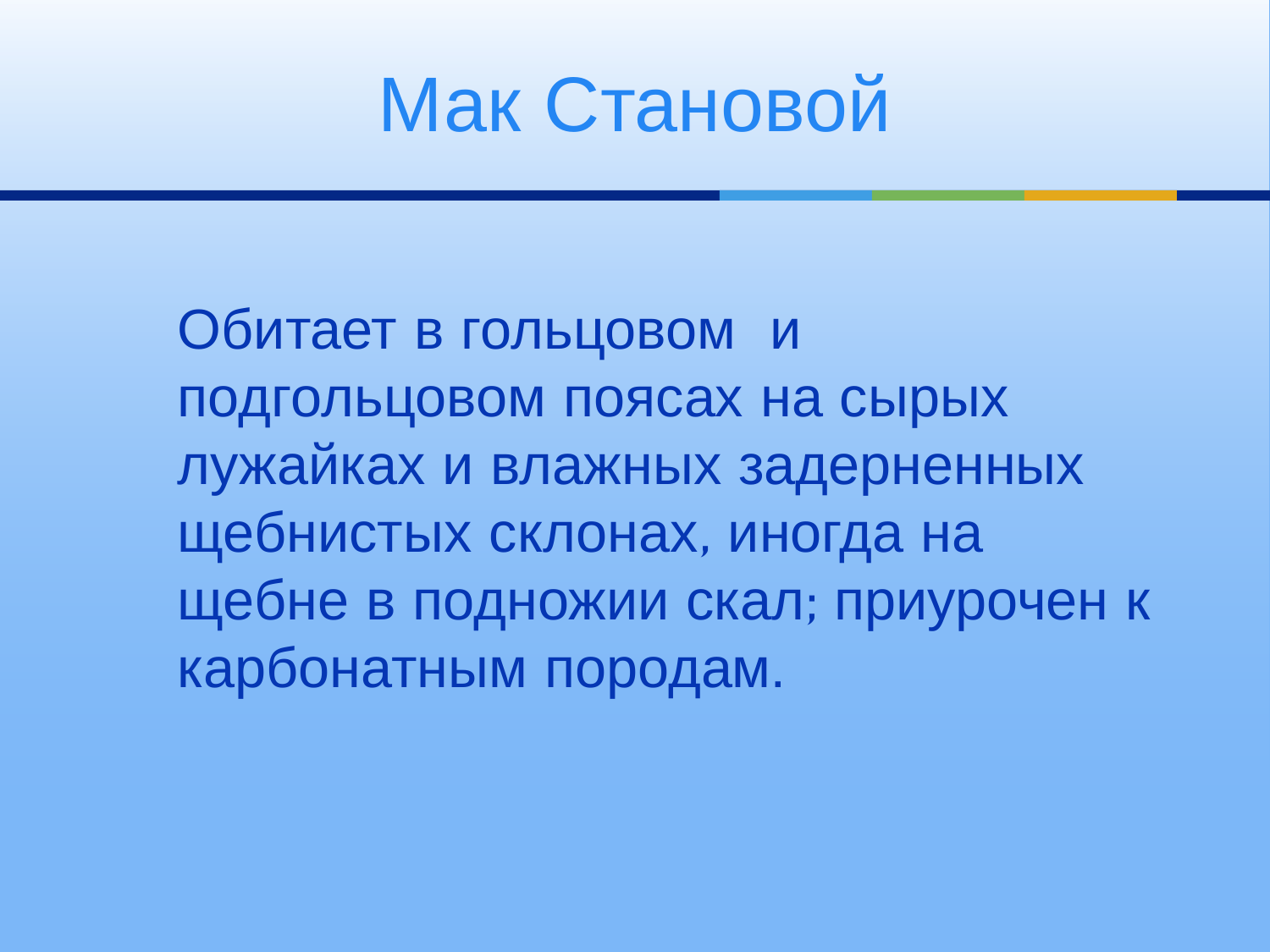

# Мак Становой
Обитает в гольцовом  и подгольцовом поясах на сырых лужайках и влажных задерненных щебнистых склонах, иногда на щебне в подножии скал; приурочен к карбонатным породам.